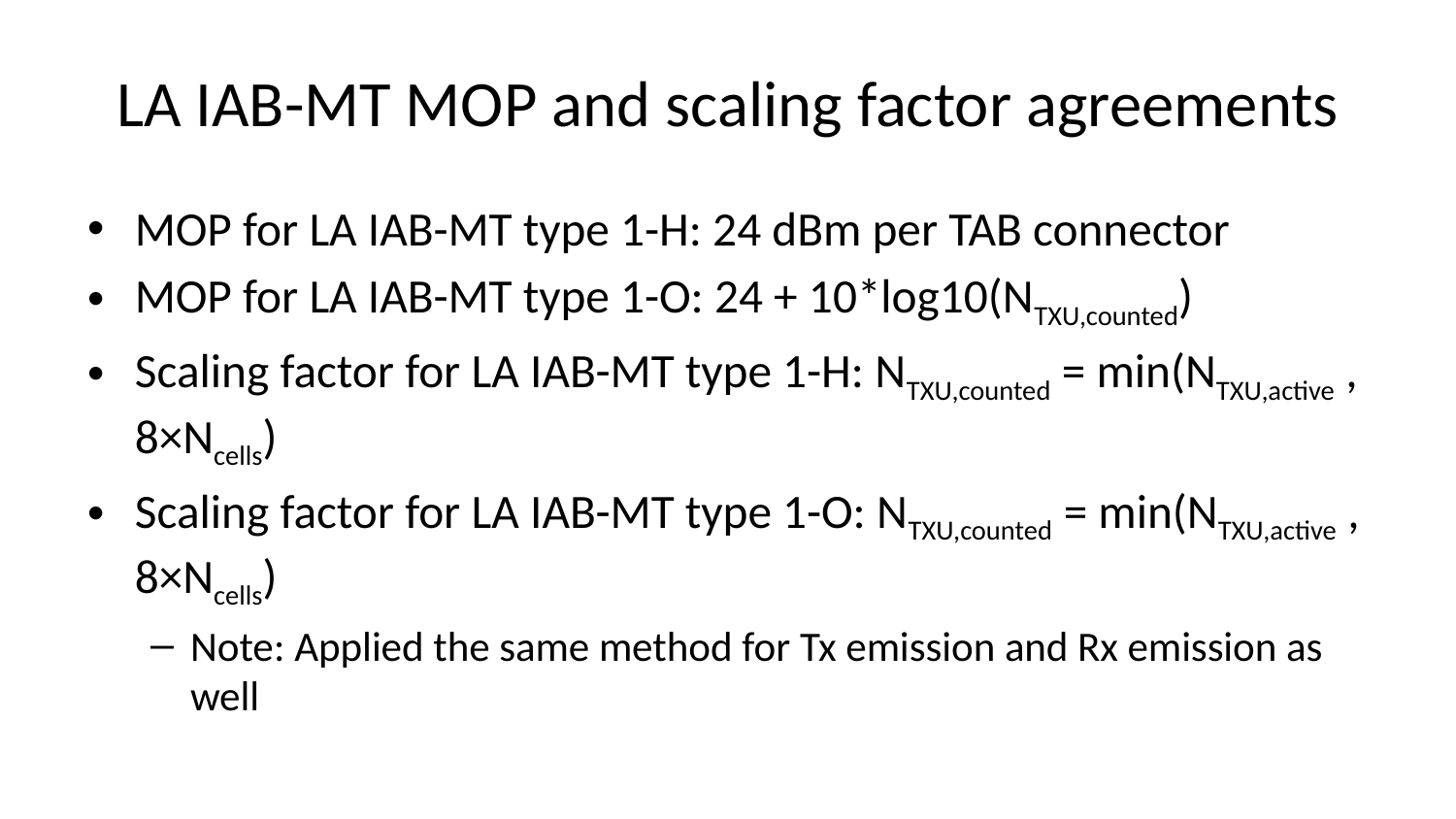

# LA IAB-MT MOP and scaling factor agreements
MOP for LA IAB-MT type 1-H: 24 dBm per TAB connector
MOP for LA IAB-MT type 1-O: 24 + 10*log10(NTXU,counted)
Scaling factor for LA IAB-MT type 1-H: NTXU,counted = min(NTXU,active , 8×Ncells)
Scaling factor for LA IAB-MT type 1-O: NTXU,counted = min(NTXU,active , 8×Ncells)
Note: Applied the same method for Tx emission and Rx emission as well